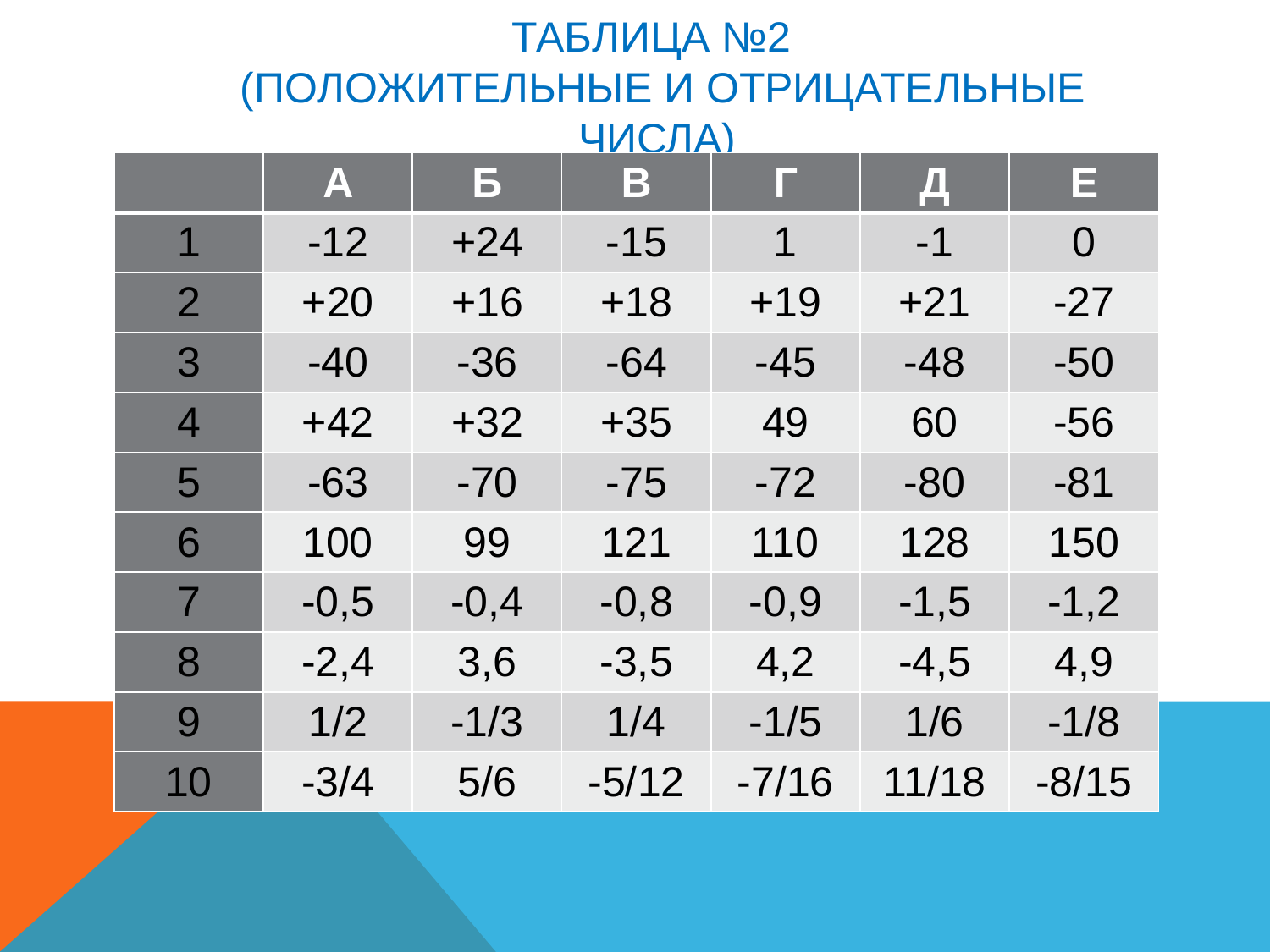

# Таблица №2 (положительные и отрицательные числа)
|  | А | Б | В | Г | Д | Е |
| --- | --- | --- | --- | --- | --- | --- |
| 1 | -12 | +24 | -15 | 1 | -1 | 0 |
| 2 | +20 | +16 | +18 | +19 | +21 | -27 |
| 3 | -40 | -36 | -64 | -45 | -48 | -50 |
| 4 | +42 | +32 | +35 | 49 | 60 | -56 |
| 5 | -63 | -70 | -75 | -72 | -80 | -81 |
| 6 | 100 | 99 | 121 | 110 | 128 | 150 |
| 7 | -0,5 | -0,4 | -0,8 | -0,9 | -1,5 | -1,2 |
| 8 | -2,4 | 3,6 | -3,5 | 4,2 | -4,5 | 4,9 |
| 9 | 1/2 | -1/3 | 1/4 | -1/5 | 1/6 | -1/8 |
| 10 | -3/4 | 5/6 | -5/12 | -7/16 | 11/18 | -8/15 |